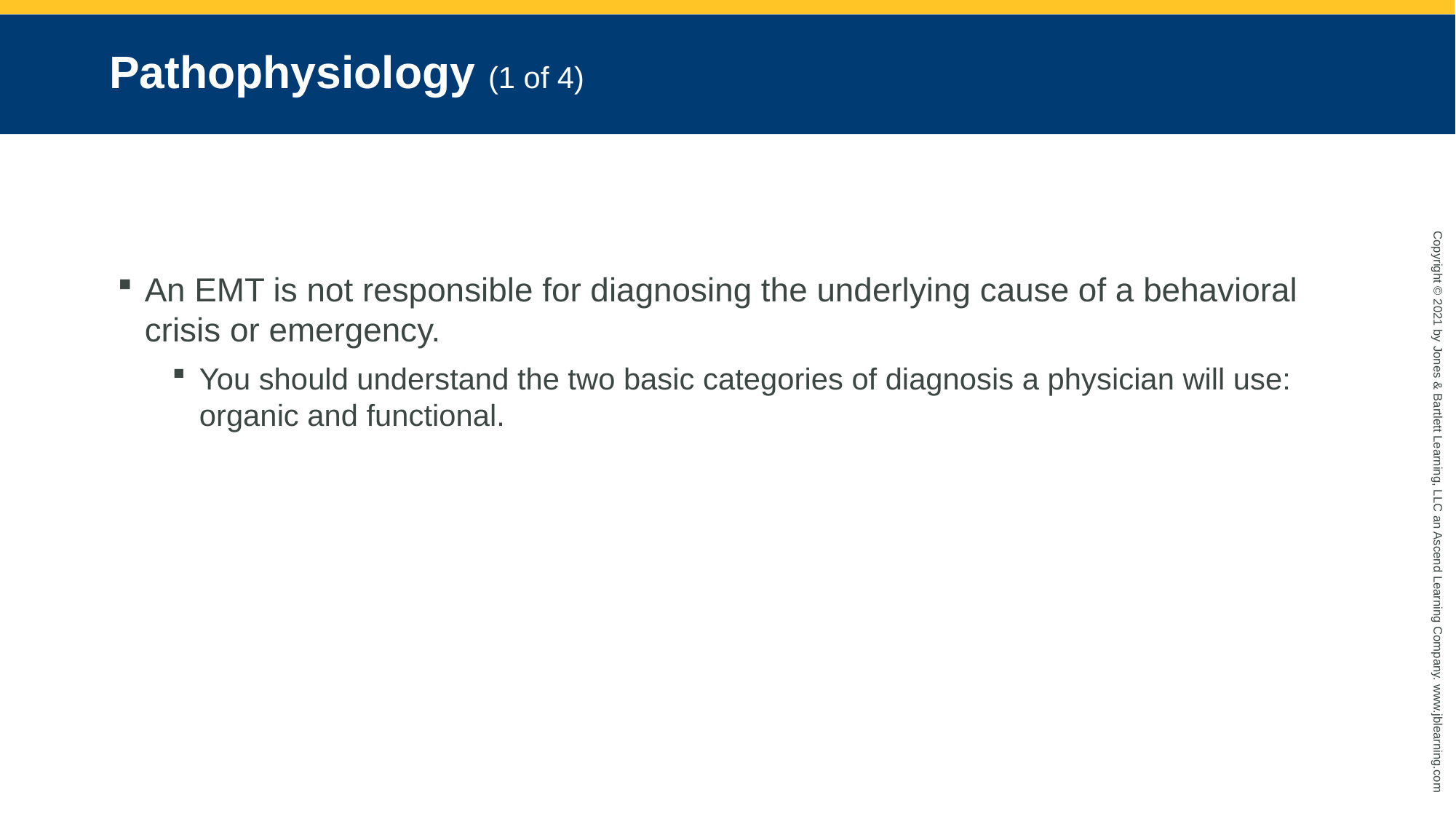

# Pathophysiology (1 of 4)
An EMT is not responsible for diagnosing the underlying cause of a behavioral crisis or emergency.
You should understand the two basic categories of diagnosis a physician will use: organic and functional.